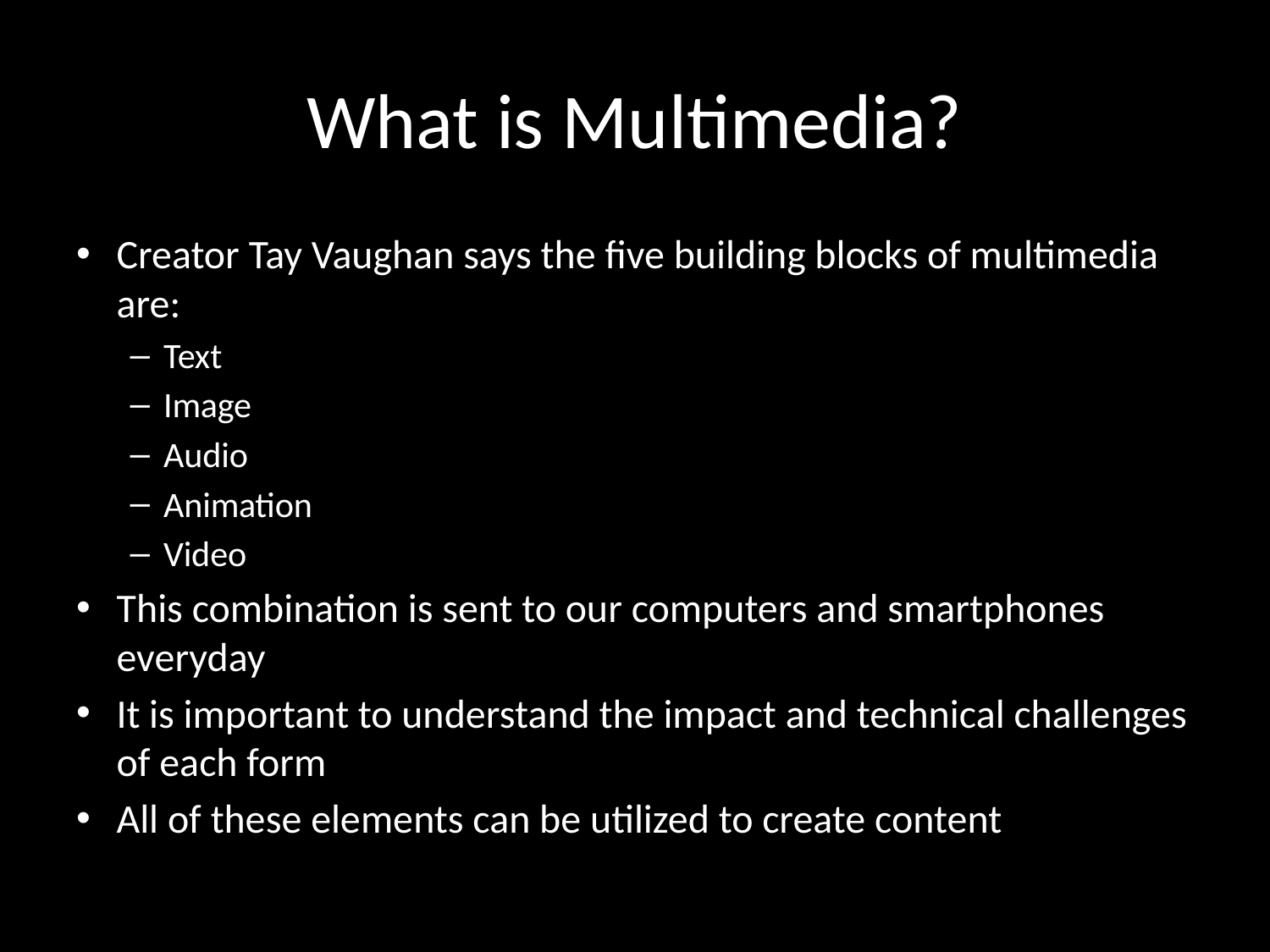

# What is Multimedia?
Creator Tay Vaughan says the five building blocks of multimedia are:
Text
Image
Audio
Animation
Video
This combination is sent to our computers and smartphones everyday
It is important to understand the impact and technical challenges of each form
All of these elements can be utilized to create content